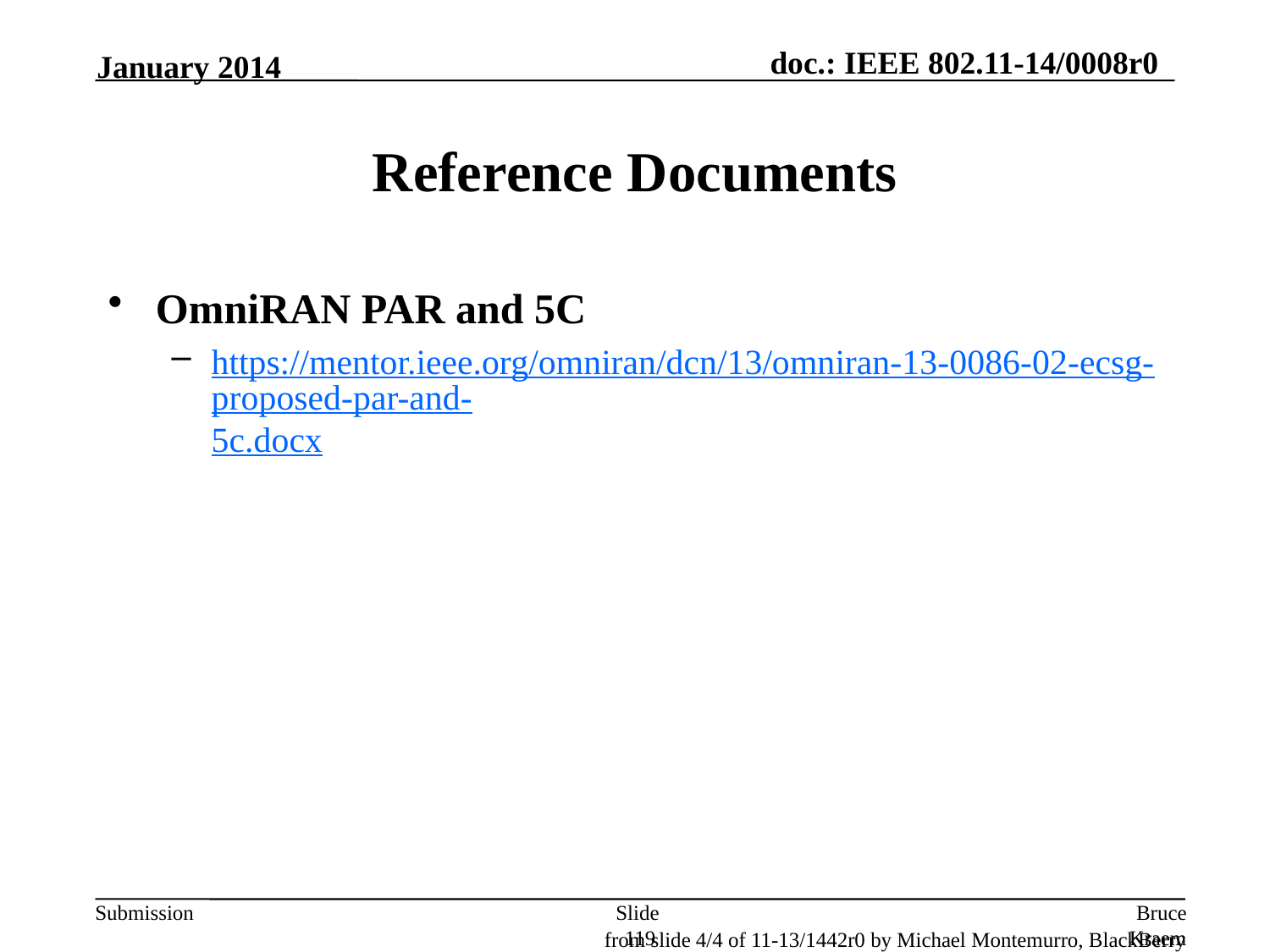

January 2014
# Reference Documents
OmniRAN PAR and 5C
https://mentor.ieee.org/omniran/dcn/13/omniran-13-0086-02-ecsg-proposed-par-and-5c.docx

Slide 119
Bruce Kraemer, Marvell
from slide 4/4 of 11-13/1442r0 by Michael Montemurro, BlackBerry